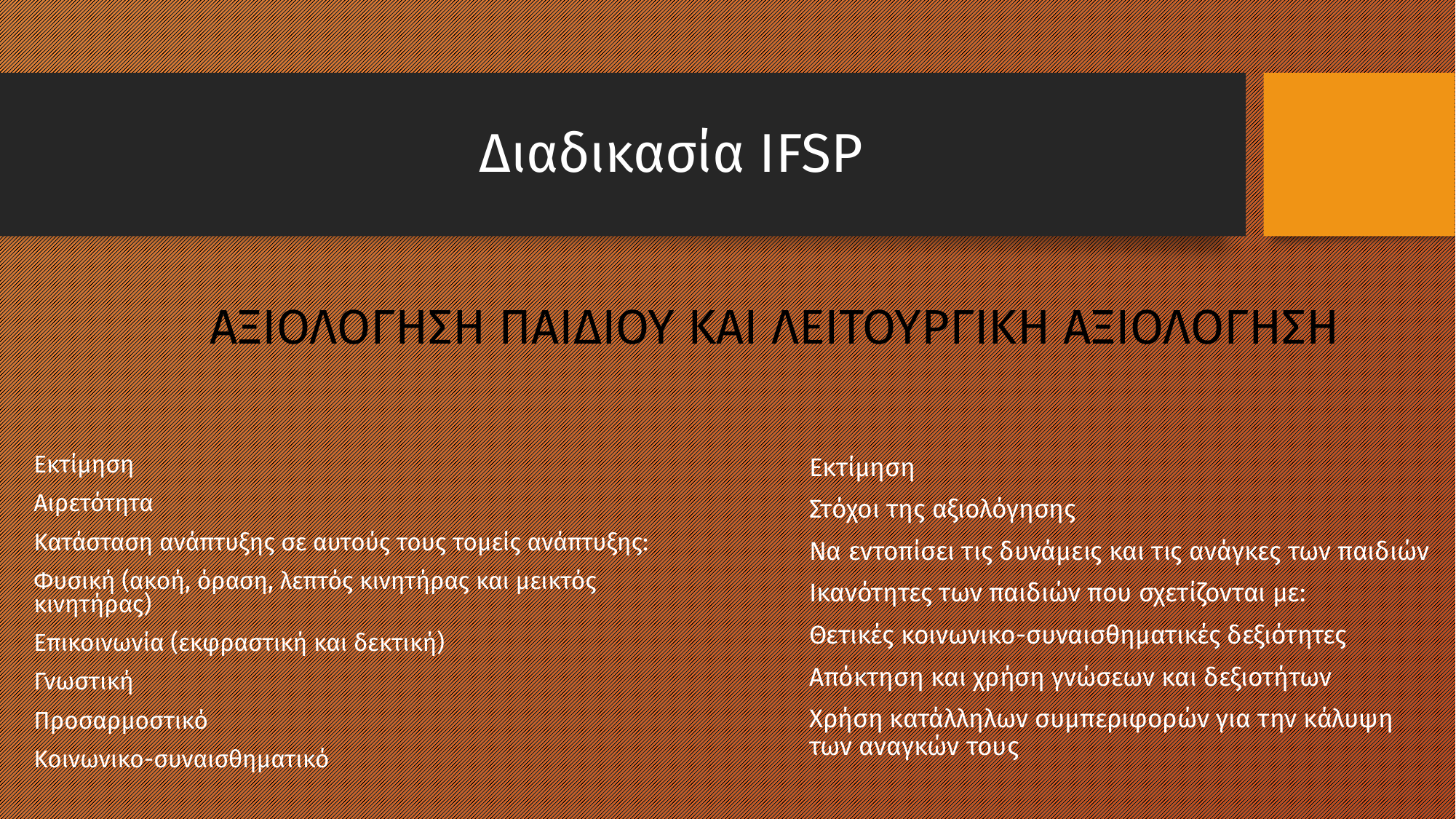

# Διαδικασία IFSP
ΑΞΙΟΛΟΓΗΣΗ ΠΑΙΔΙΟΥ ΚΑΙ ΛΕΙΤΟΥΡΓΙΚΗ ΑΞΙΟΛΟΓΗΣΗ
Εκτίμηση
Αιρετότητα
Κατάσταση ανάπτυξης σε αυτούς τους τομείς ανάπτυξης:
Φυσική (ακοή, όραση, λεπτός κινητήρας και μεικτός κινητήρας)
Επικοινωνία (εκφραστική και δεκτική)
Γνωστική
Προσαρμοστικό
Κοινωνικο-συναισθηματικό
Εκτίμηση
Στόχοι της αξιολόγησης
Να εντοπίσει τις δυνάμεις και τις ανάγκες των παιδιών
Ικανότητες των παιδιών που σχετίζονται με:
Θετικές κοινωνικο-συναισθηματικές δεξιότητες
Απόκτηση και χρήση γνώσεων και δεξιοτήτων
Χρήση κατάλληλων συμπεριφορών για την κάλυψη των αναγκών τους